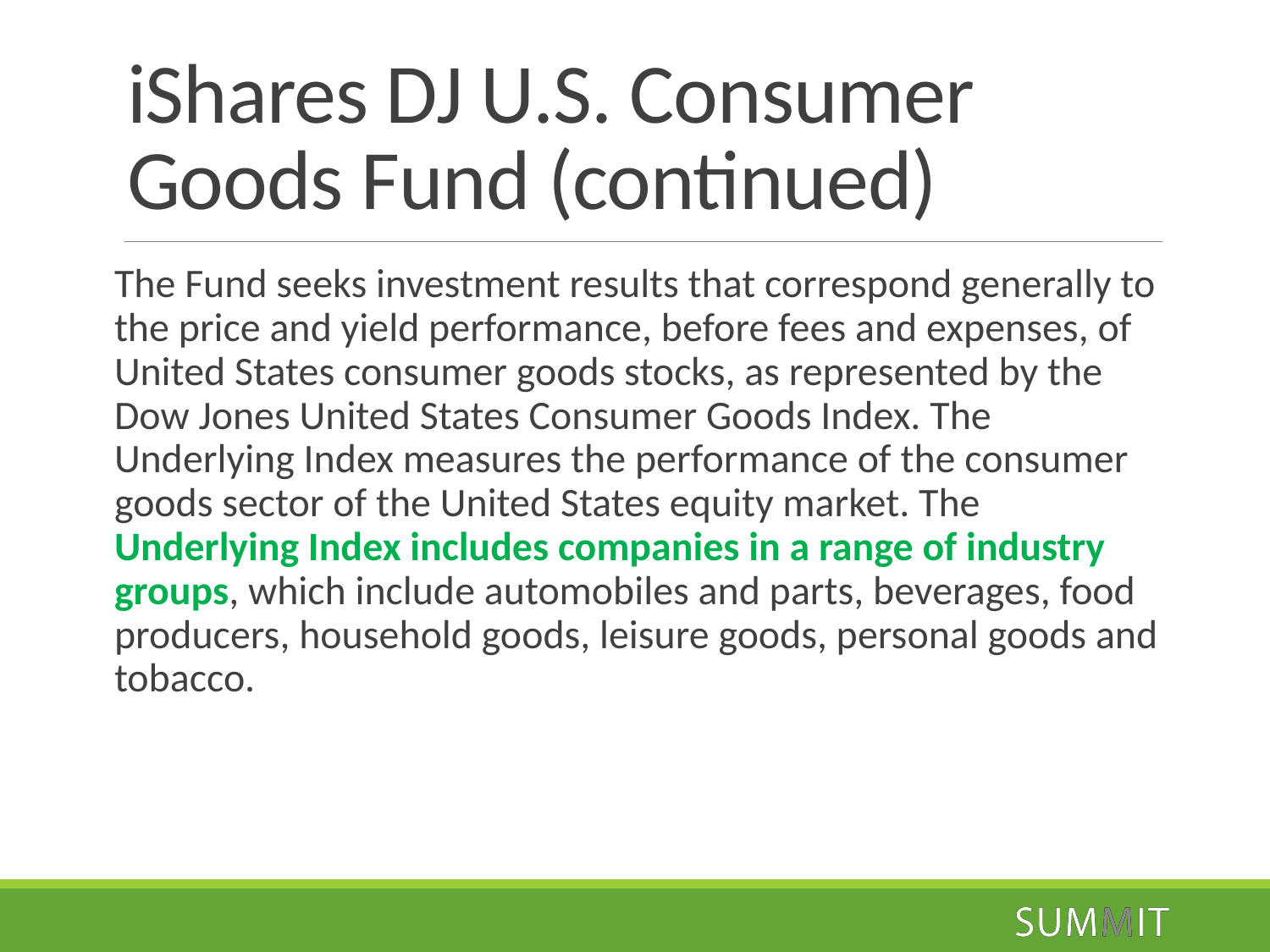

# iShares DJ U.S. Consumer Goods Fund (continued)
The Fund seeks investment results that correspond generally to the price and yield performance, before fees and expenses, of United States consumer goods stocks, as represented by the Dow Jones United States Consumer Goods Index. The Underlying Index measures the performance of the consumer goods sector of the United States equity market. The Underlying Index includes companies in a range of industry groups, which include automobiles and parts, beverages, food producers, household goods, leisure goods, personal goods and tobacco.